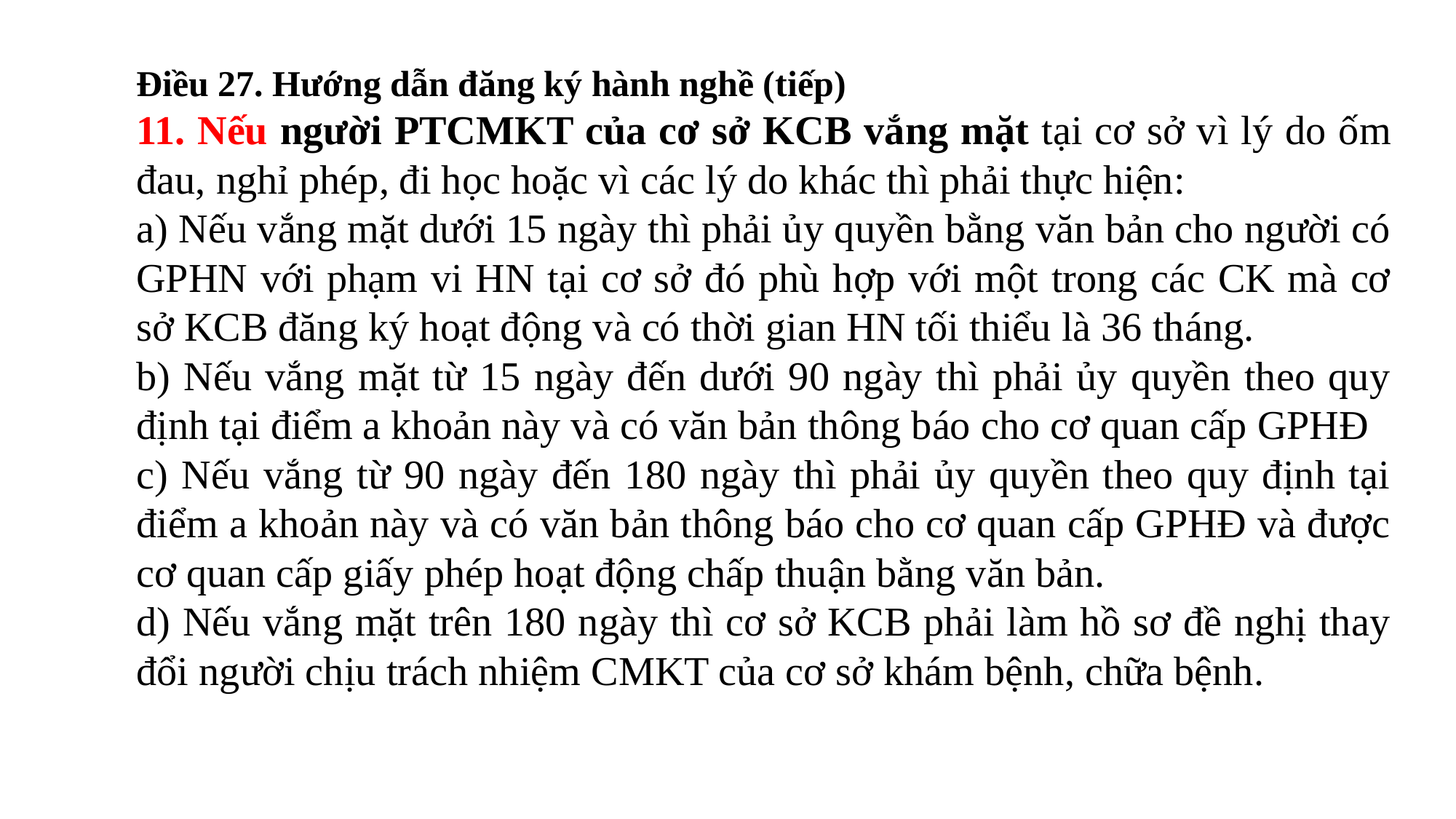

Điều 27. Hướng dẫn đăng ký hành nghề (tiếp)
11. Nếu người PTCMKT của cơ sở KCB vắng mặt tại cơ sở vì lý do ốm đau, nghỉ phép, đi học hoặc vì các lý do khác thì phải thực hiện:
a) Nếu vắng mặt dưới 15 ngày thì phải ủy quyền bằng văn bản cho người có GPHN với phạm vi HN tại cơ sở đó phù hợp với một trong các CK mà cơ sở KCB đăng ký hoạt động và có thời gian HN tối thiểu là 36 tháng.
b) Nếu vắng mặt từ 15 ngày đến dưới 90 ngày thì phải ủy quyền theo quy định tại điểm a khoản này và có văn bản thông báo cho cơ quan cấp GPHĐ
c) Nếu vắng từ 90 ngày đến 180 ngày thì phải ủy quyền theo quy định tại điểm a khoản này và có văn bản thông báo cho cơ quan cấp GPHĐ và được cơ quan cấp giấy phép hoạt động chấp thuận bằng văn bản.
d) Nếu vắng mặt trên 180 ngày thì cơ sở KCB phải làm hồ sơ đề nghị thay đổi người chịu trách nhiệm CMKT của cơ sở khám bệnh, chữa bệnh.